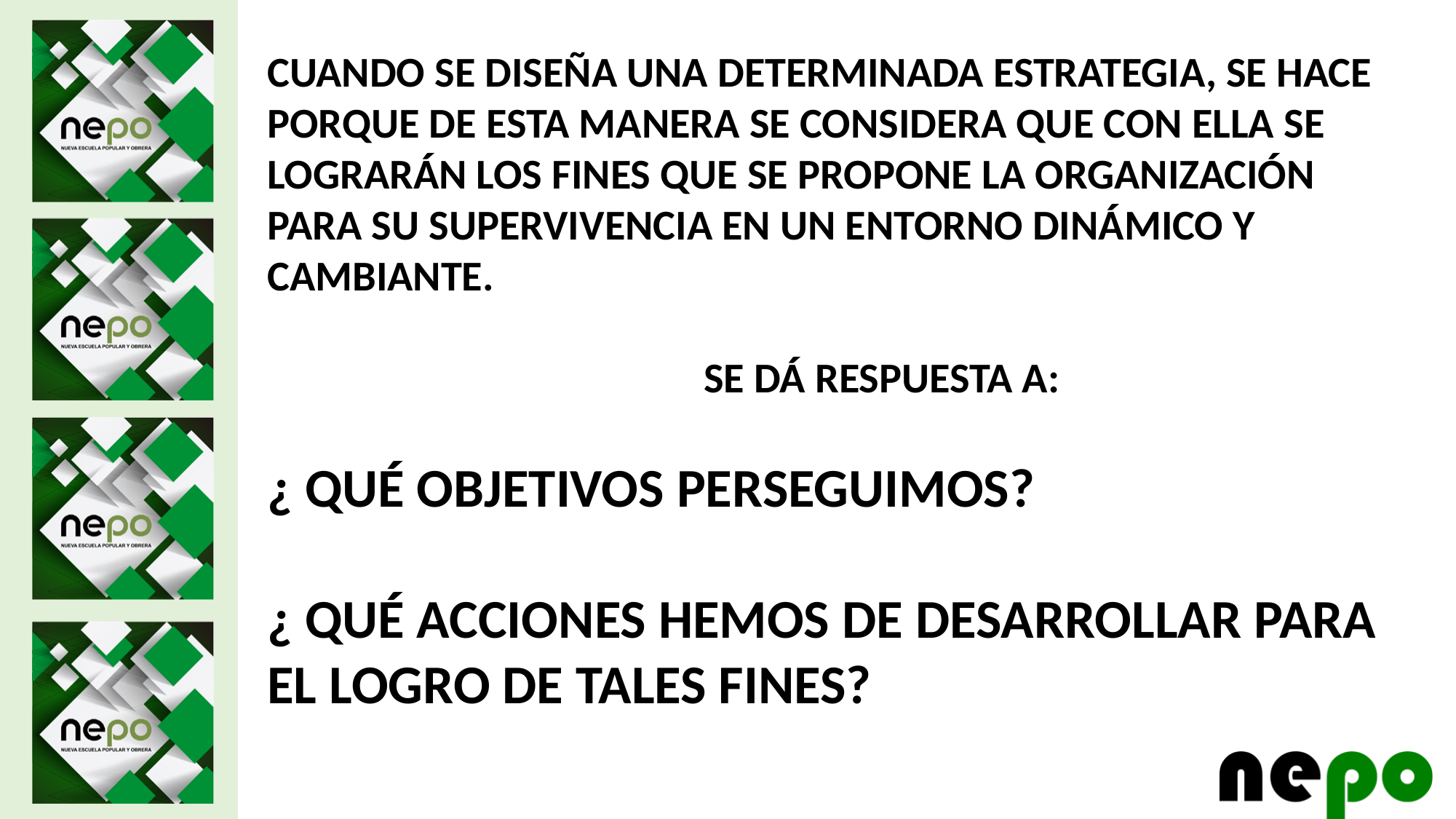

CUANDO SE DISEÑA UNA DETERMINADA ESTRATEGIA, SE HACE PORQUE DE ESTA MANERA SE CONSIDERA QUE CON ELLA SE LOGRARÁN LOS FINES QUE SE PROPONE LA ORGANIZACIÓN PARA SU SUPERVIVENCIA EN UN ENTORNO DINÁMICO Y CAMBIANTE.

				SE DÁ RESPUESTA A:

¿ QUÉ OBJETIVOS PERSEGUIMOS?

¿ QUÉ ACCIONES HEMOS DE DESARROLLAR PARA EL LOGRO DE TALES FINES?